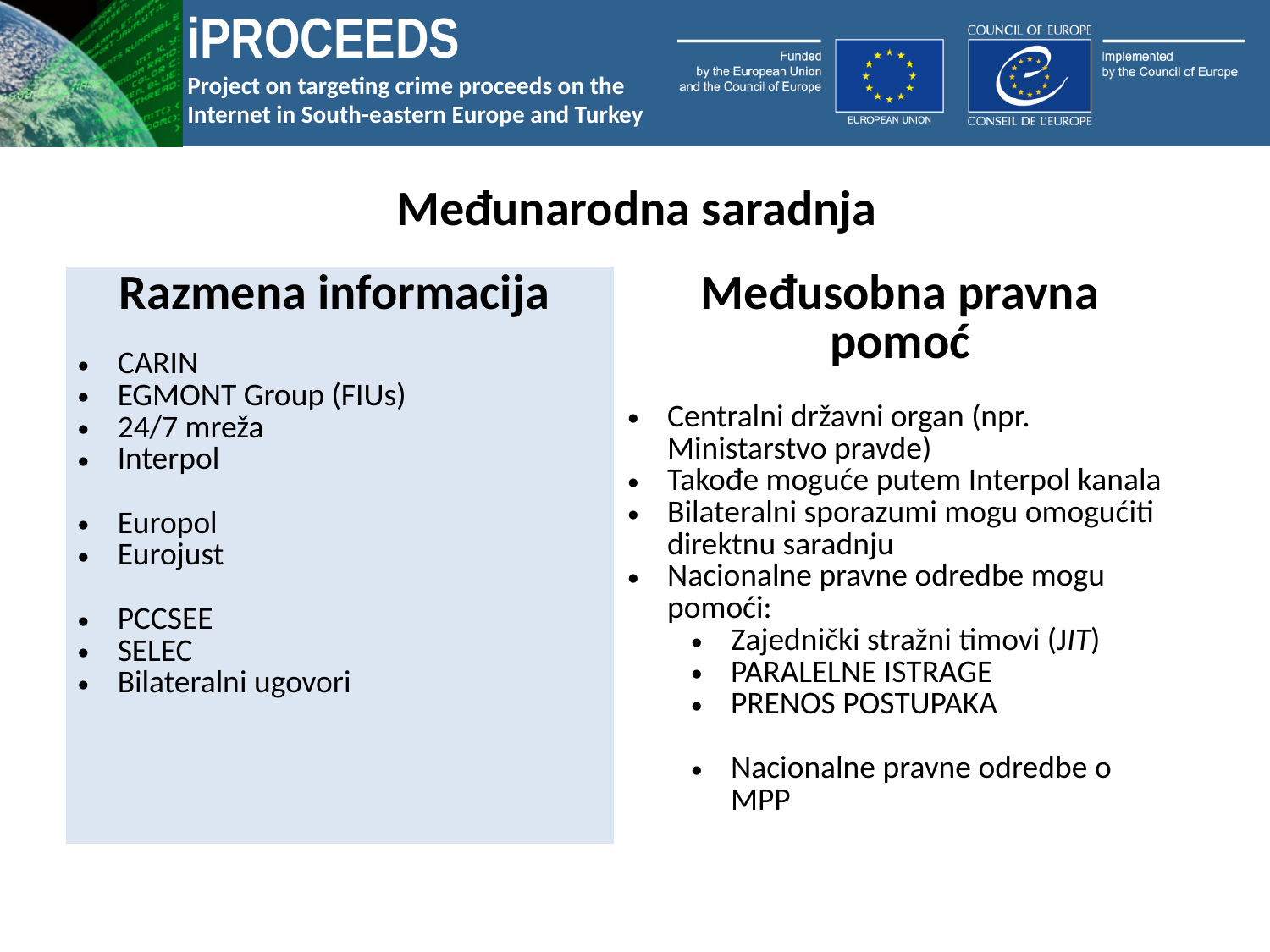

# Međunarodna saradnja
| Razmena informacija CARIN EGMONT Group (FIUs) 24/7 mreža Interpol Europol Eurojust PCCSEE SELEC Bilateralni ugovori | Međusobna pravna pomoć Centralni državni organ (npr. Ministarstvo pravde) Takođe moguće putem Interpol kanala Bilateralni sporazumi mogu omogućiti direktnu saradnju Nacionalne pravne odredbe mogu pomoći: Zajednički stražni timovi (JIT) PARALELNE ISTRAGE PRENOS POSTUPAKA Nacionalne pravne odredbe o MPP |
| --- | --- |